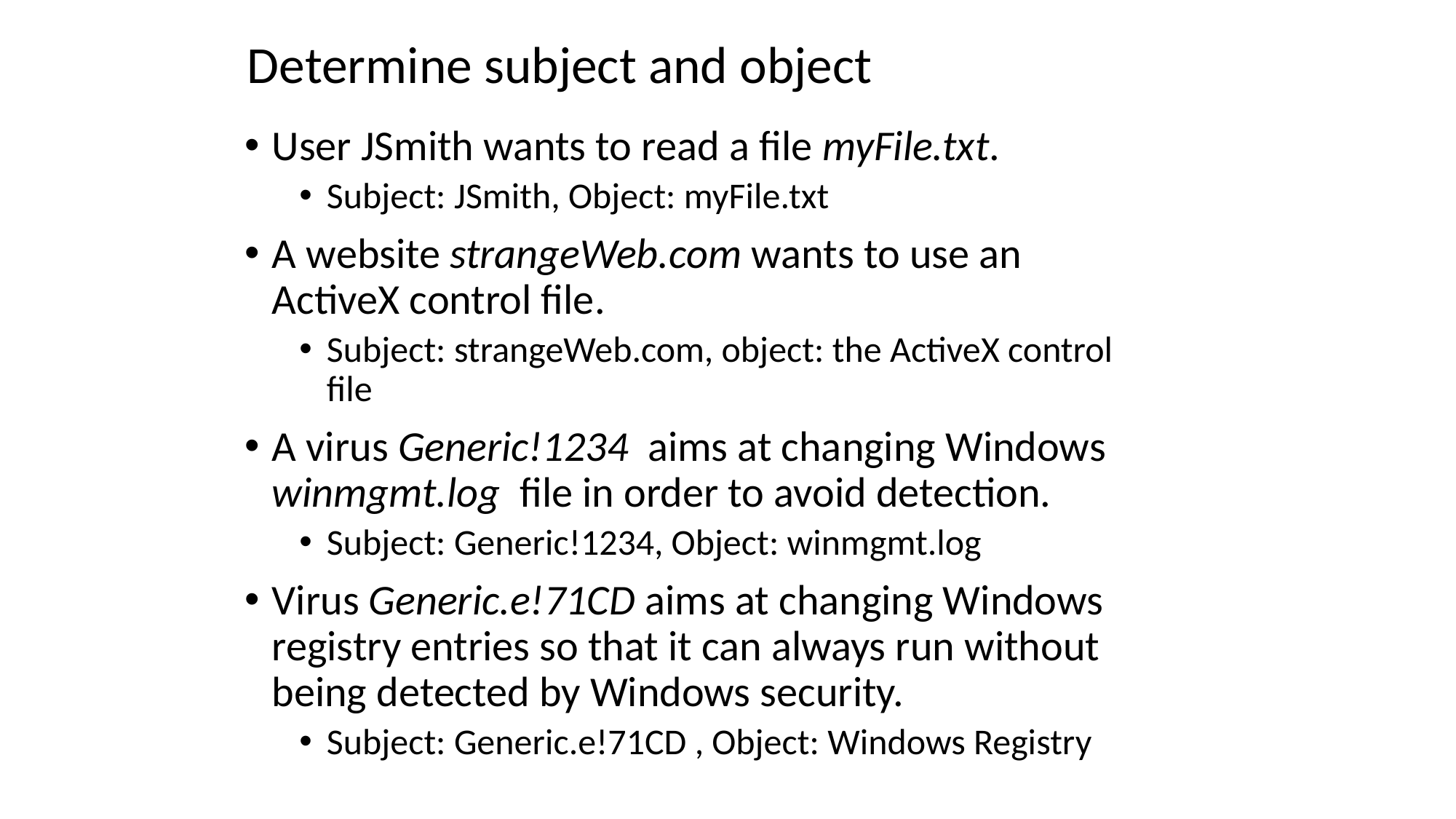

# Determine subject and object
User JSmith wants to read a file myFile.txt.
Subject: JSmith, Object: myFile.txt
A website strangeWeb.com wants to use an ActiveX control file.
Subject: strangeWeb.com, object: the ActiveX control file
A virus Generic!1234  aims at changing Windows winmgmt.log  file in order to avoid detection.
Subject: Generic!1234, Object: winmgmt.log
Virus Generic.e!71CD aims at changing Windows registry entries so that it can always run without being detected by Windows security.
Subject: Generic.e!71CD , Object: Windows Registry